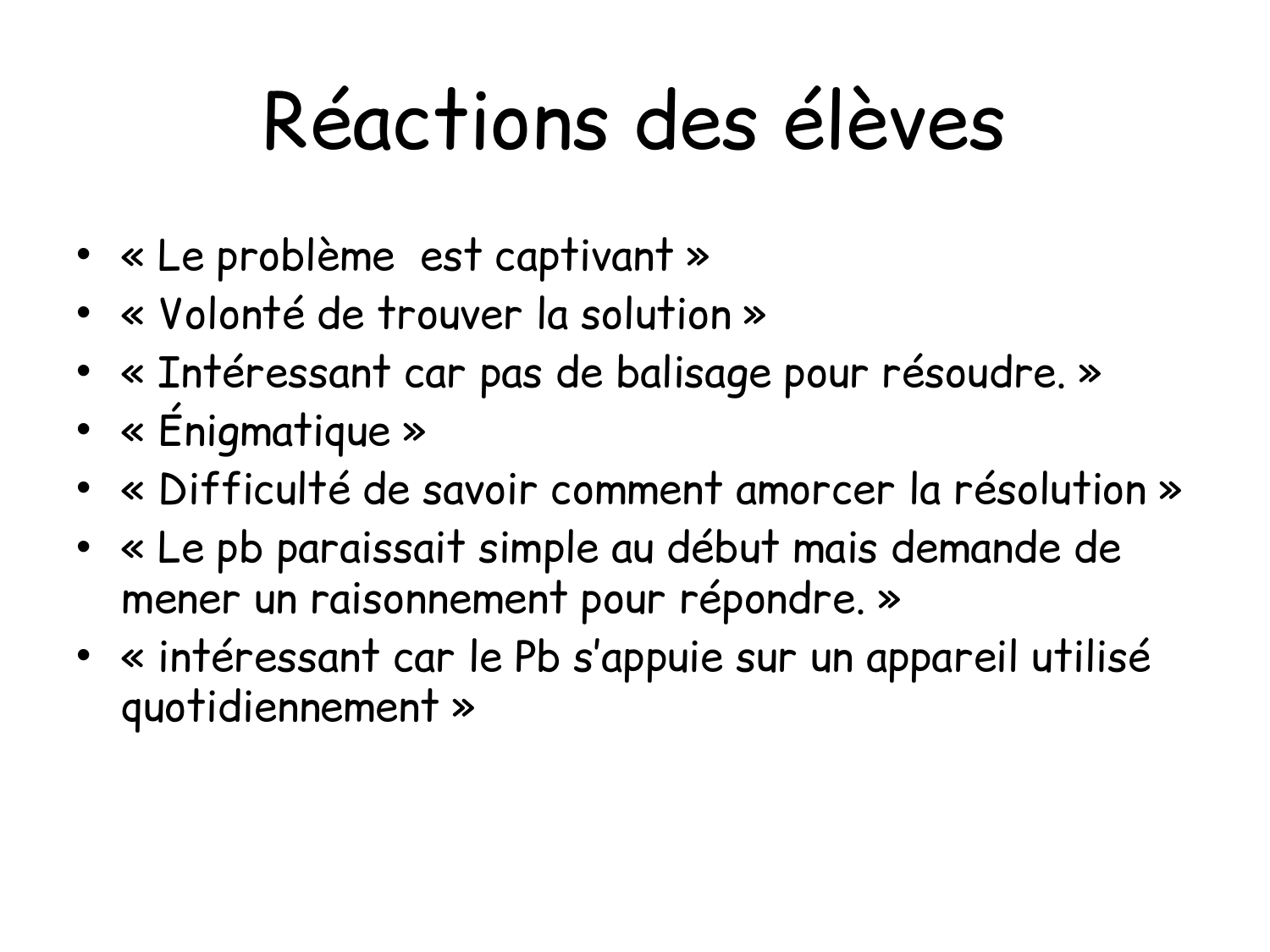

# Réactions des élèves
« Le problème  est captivant »
« Volonté de trouver la solution »
« Intéressant car pas de balisage pour résoudre. »
« Énigmatique »
« Difficulté de savoir comment amorcer la résolution »
« Le pb paraissait simple au début mais demande de mener un raisonnement pour répondre. »
« intéressant car le Pb s’appuie sur un appareil utilisé quotidiennement »